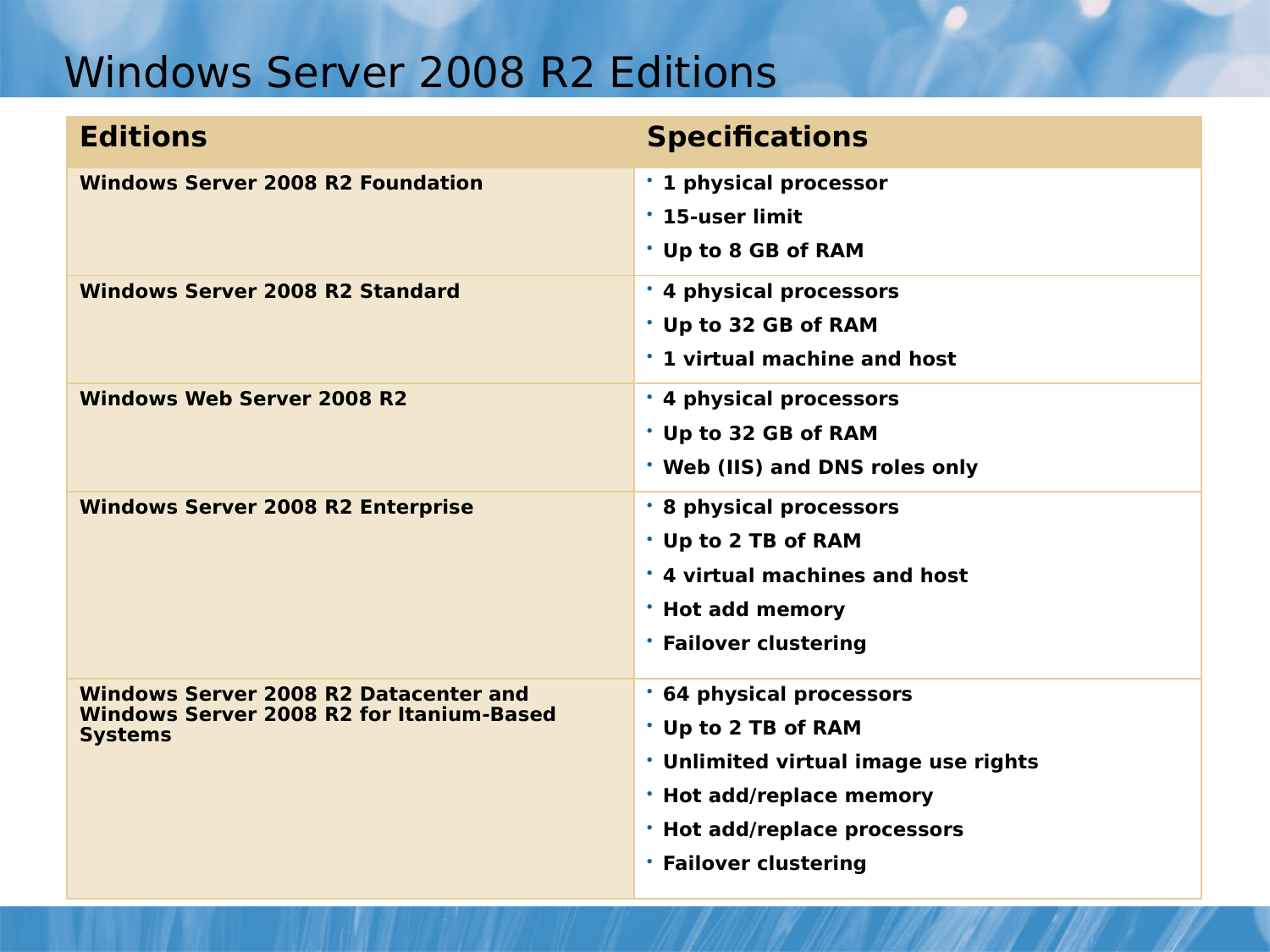

# Windows Server 2008 R2 Editions
| Editions | Specifications |
| --- | --- |
| Windows Server 2008 R2 Foundation | 1 physical processor 15-user limit Up to 8 GB of RAM |
| Windows Server 2008 R2 Standard | 4 physical processors Up to 32 GB of RAM 1 virtual machine and host |
| Windows Web Server 2008 R2 | 4 physical processors Up to 32 GB of RAM Web (IIS) and DNS roles only |
| Windows Server 2008 R2 Enterprise | 8 physical processors Up to 2 TB of RAM 4 virtual machines and host Hot add memory Failover clustering |
| Windows Server 2008 R2 Datacenter and Windows Server 2008 R2 for Itanium-Based Systems | 64 physical processors Up to 2 TB of RAM Unlimited virtual image use rights Hot add/replace memory Hot add/replace processors Failover clustering |